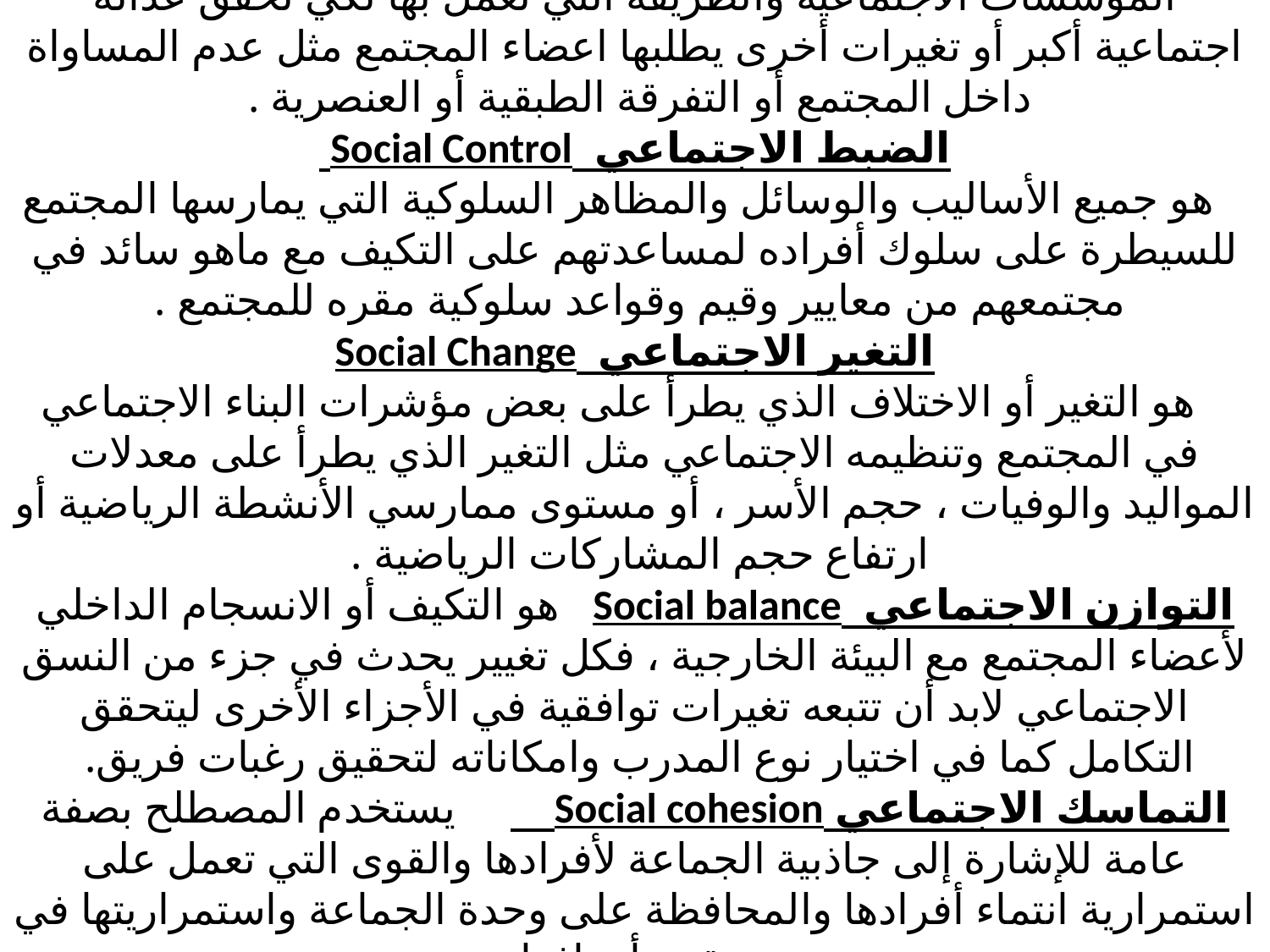

# الإصلاح الاجتماعي   Social reform     هو أنشطة تصمم لإعادة ترتيب المؤسسات الاجتماعية والطريقة التي تعمل بها لكي تحقق عدالة اجتماعية أكبر أو تغيرات أخرى يطلبها اعضاء المجتمع مثل عدم المساواة داخل المجتمع أو التفرقة الطبقية أو العنصرية .  الضبط الاجتماعي  Social Control هو جميع الأساليب والوسائل والمظاهر السلوكية التي يمارسها المجتمع للسيطرة على سلوك أفراده لمساعدتهم على التكيف مع ماهو سائد في مجتمعهم من معايير وقيم وقواعد سلوكية مقره للمجتمع .  التغير الاجتماعي  Social Change هو التغير أو الاختلاف الذي يطرأ على بعض مؤشرات البناء الاجتماعي في المجتمع وتنظيمه الاجتماعي مثل التغير الذي يطرأ على معدلات المواليد والوفيات ، حجم الأسر ، أو مستوى ممارسي الأنشطة الرياضية أو ارتفاع حجم المشاركات الرياضية .  التوازن الاجتماعي  Social balance   هو التكيف أو الانسجام الداخلي لأعضاء المجتمع مع البيئة الخارجية ، فكل تغيير يحدث في جزء من النسق الاجتماعي لابد أن تتبعه تغيرات توافقية في الأجزاء الأخرى ليتحقق التكامل كما في اختيار نوع المدرب وامكاناته لتحقيق رغبات فريق.  التماسك الاجتماعي Social cohesion         يستخدم المصطلح بصفة عامة للإشارة إلى جاذبية الجماعة لأفرادها والقوى التي تعمل على استمرارية انتماء أفرادها والمحافظة على وحدة الجماعة واستمراريتها في تحقيق أهدافها.